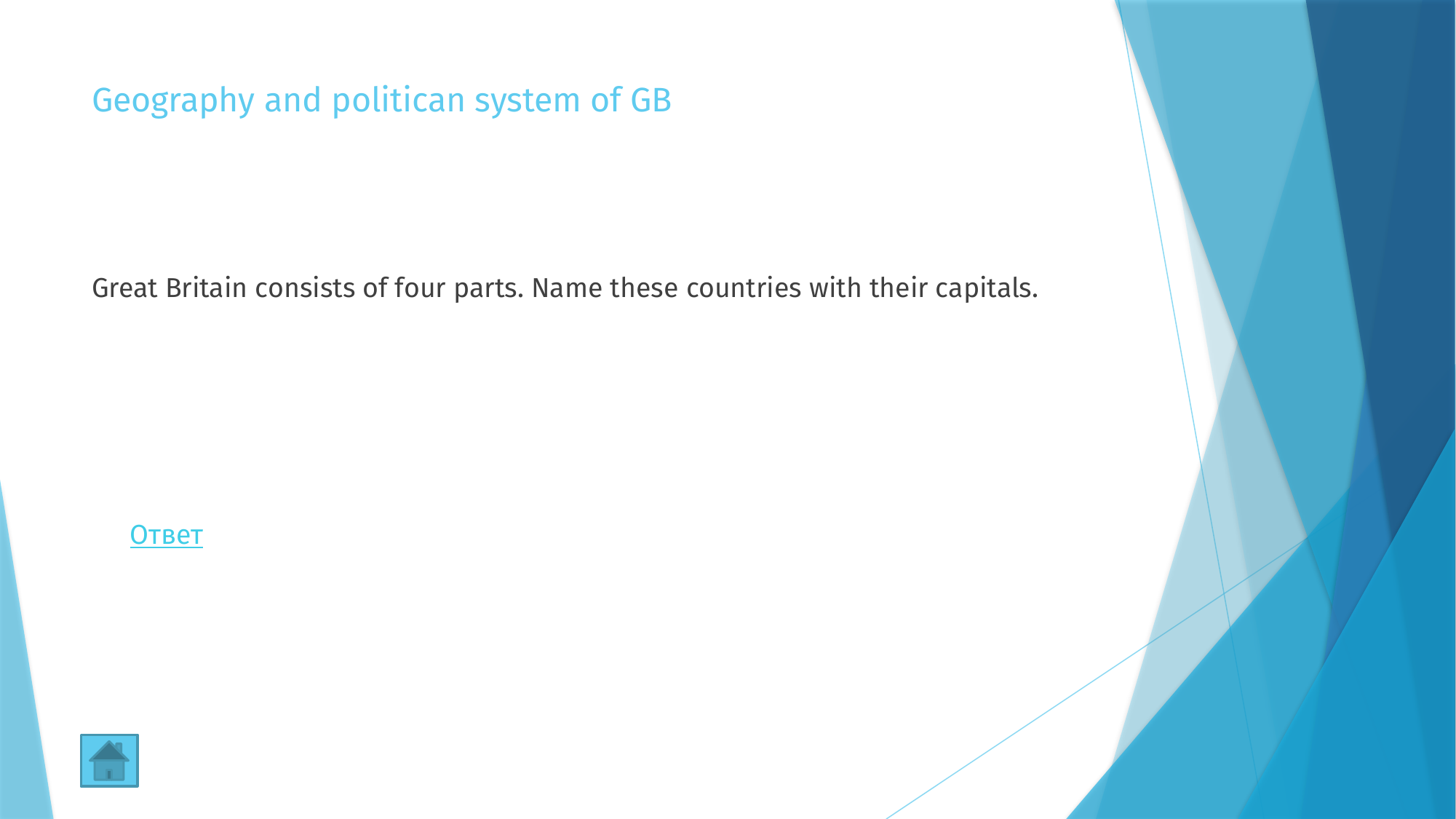

# Geography and politican system of GB
Great Britain consists of four parts. Name these countries with their capitals.
Ответ